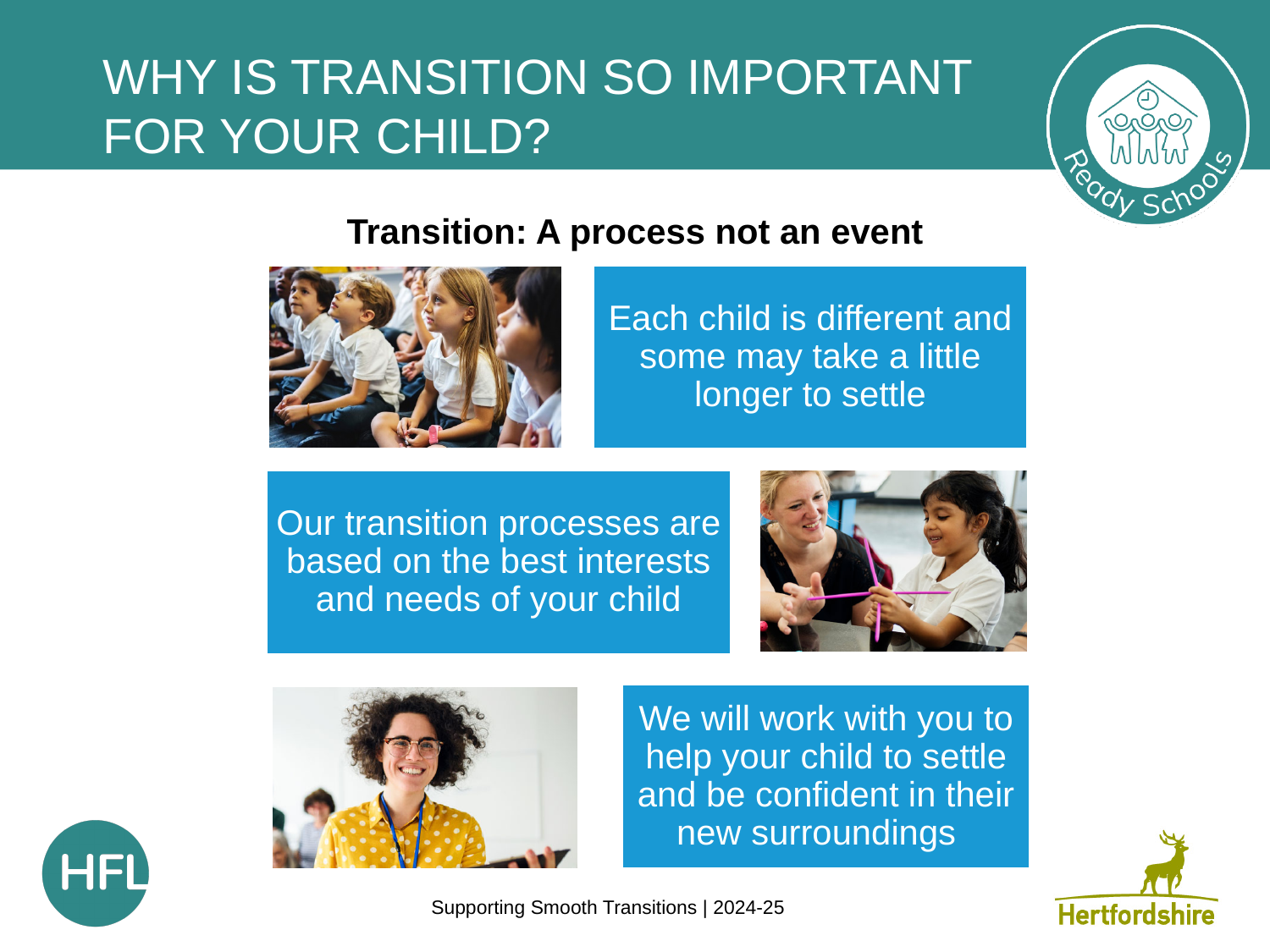

# Why is transition so important for your child?
Transition: A process not an event
Each child is different and some may take a little longer to settle
Our transition processes are based on the best interests and needs of your child
We will work with you to help your child to settle and be confident in their new surroundings